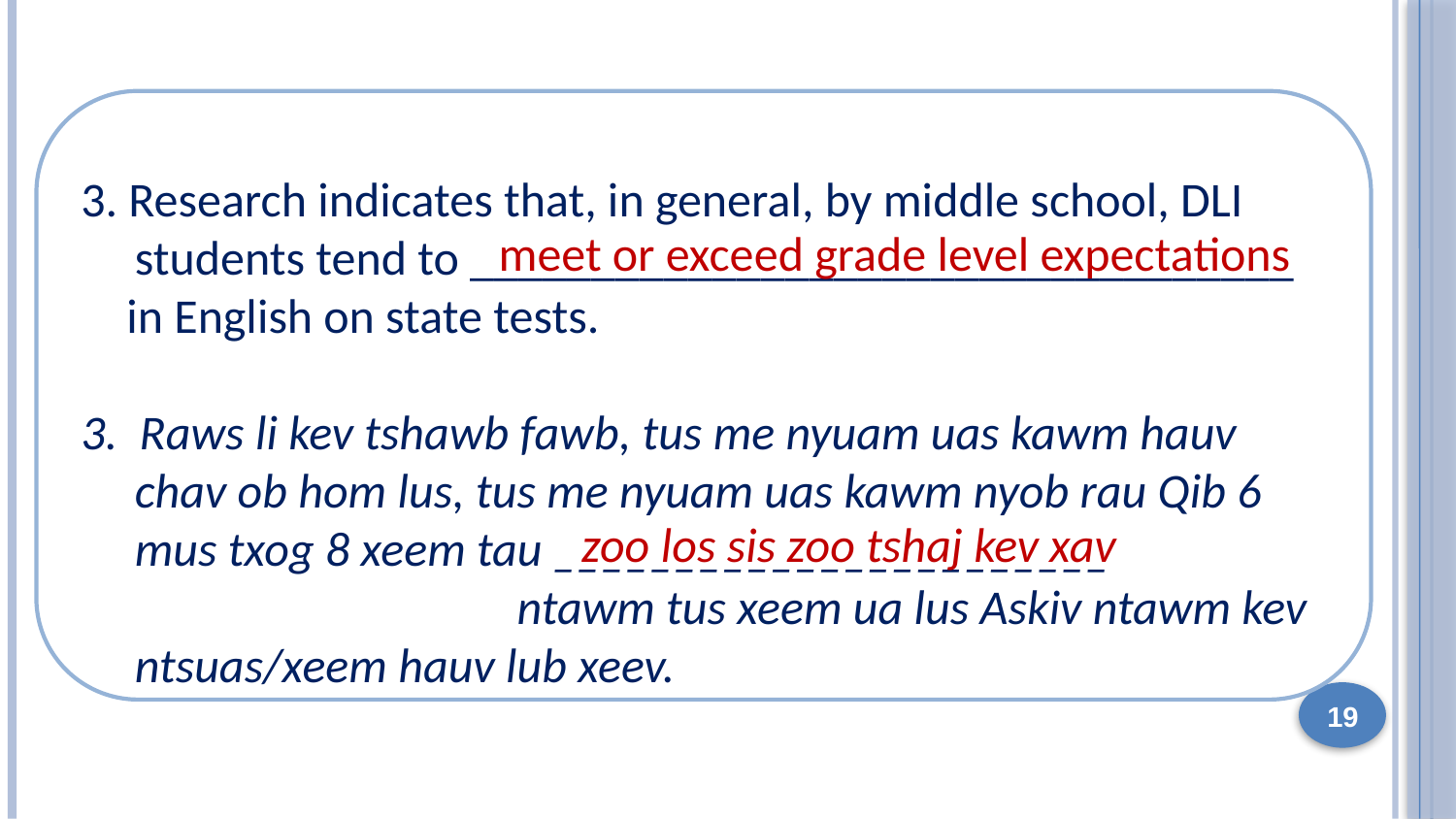

.  Research shows that all DLI children – regdless of home language –_______.

La investigación muestra que todos los niños de DLI, independientemente del idioma que se hable en casa, _______.
.  Research shows that all DLI children – regardless of home language –_______.

La investigación muestra que todos los niños de DLI, independientemente del idioma que se hable en casa, _______.

3. Research indicates that, in general, by middle school, DLI
students tend to __________________________________
in English on state tests.

3.  Raws li kev tshawb fawb, tus me nyuam uas kawm hauv chav ob hom lus, tus me nyuam uas kawm nyob rau Qib 6 mus txog 8 xeem tau _______________________                                                       ntawm tus xeem ua lus Askiv ntawm kev ntsuas/xeem hauv lub xeev.

meet or exceed grade level expectations
zoo los sis zoo tshaj kev xav
19